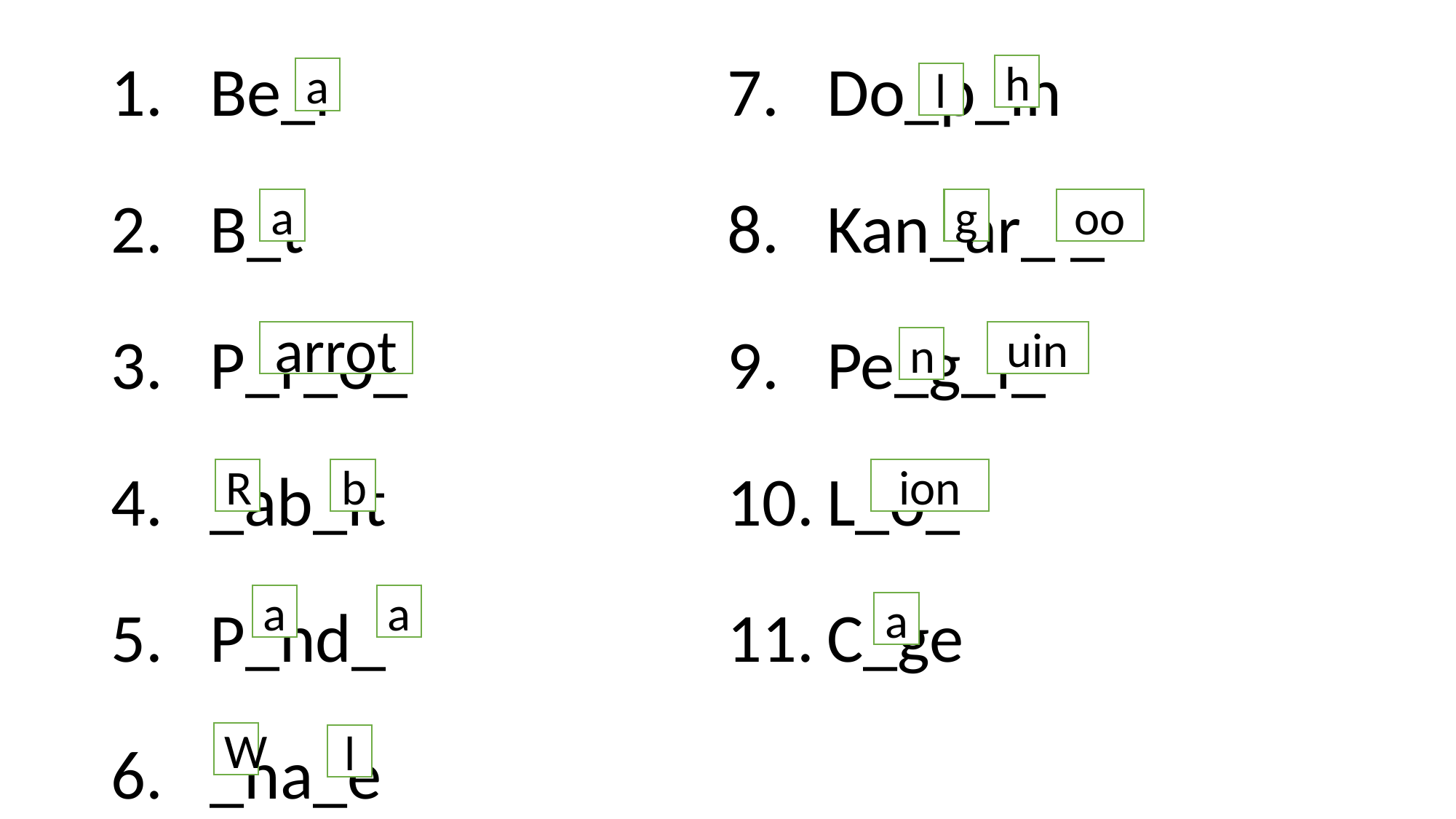

Be_r
B_t
P_r_o_
_ab_it
P_nd_
_ha_e
Do_p_in
Kan_ar_ _
Pe_g_i_
L_o_
C_ge
h
a
l
a
g
oo
arrot
uin
n
b
ion
R
a
a
a
W
l